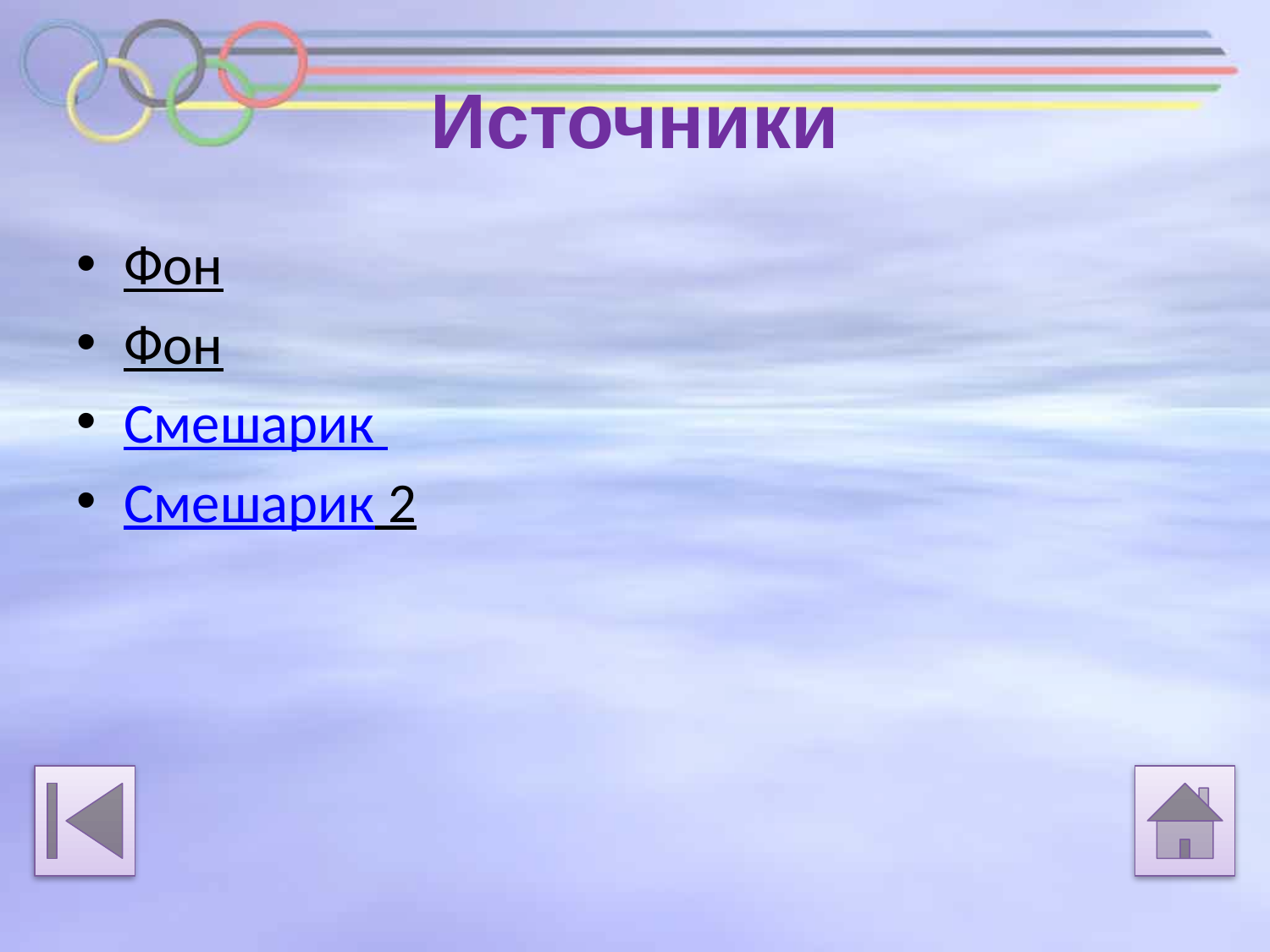

# Источники
Фон
Фон
Смешарик
Смешарик 2